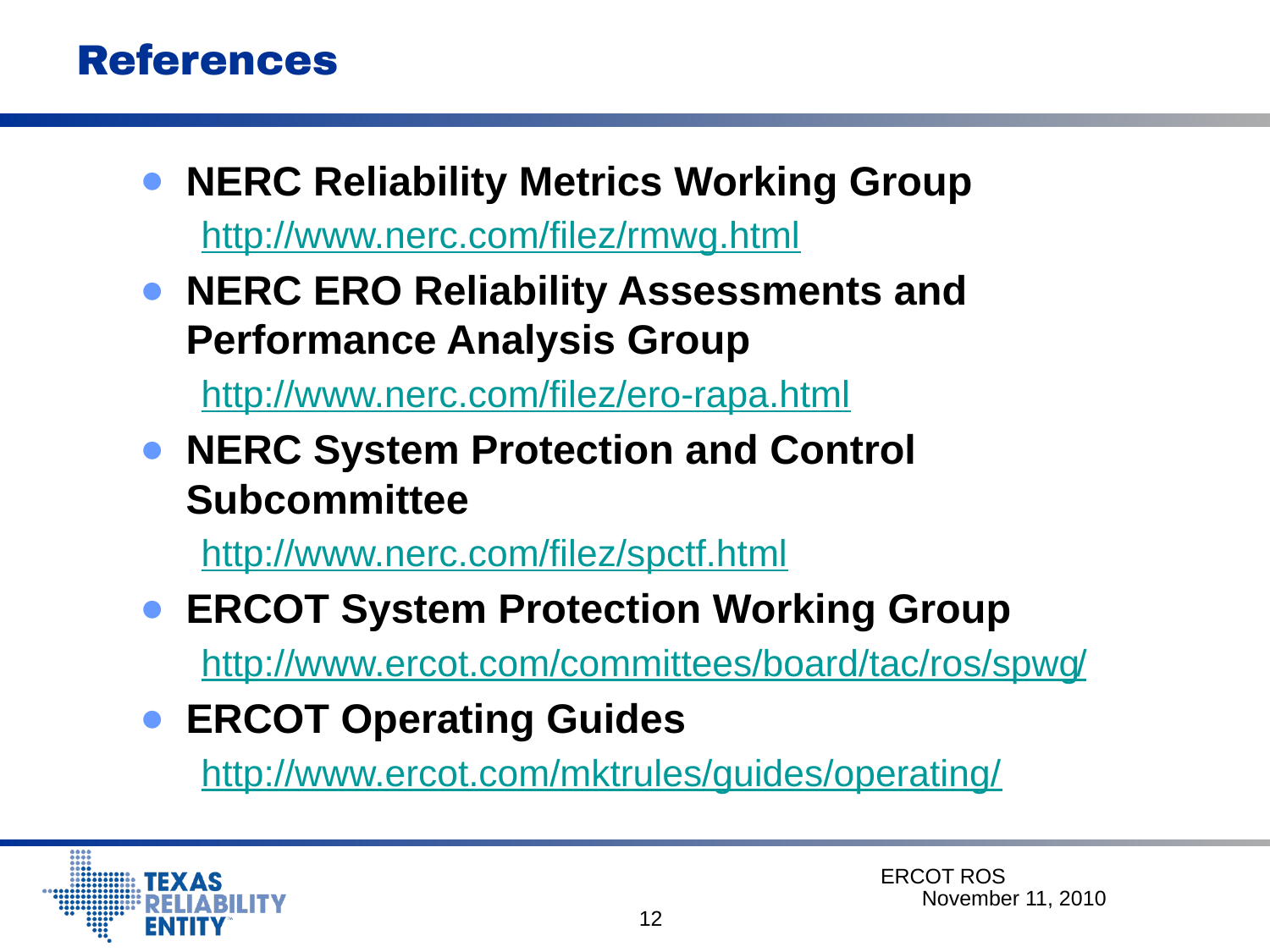

# References
NERC Reliability Metrics Working Group
http://www.nerc.com/filez/rmwg.html
NERC ERO Reliability Assessments and Performance Analysis Group
http://www.nerc.com/filez/ero-rapa.html
NERC System Protection and Control Subcommittee
http://www.nerc.com/filez/spctf.html
ERCOT System Protection Working Group
http://www.ercot.com/committees/board/tac/ros/spwg/
ERCOT Operating Guides
http://www.ercot.com/mktrules/guides/operating/
ERCOT ROS                                        November 11, 2010